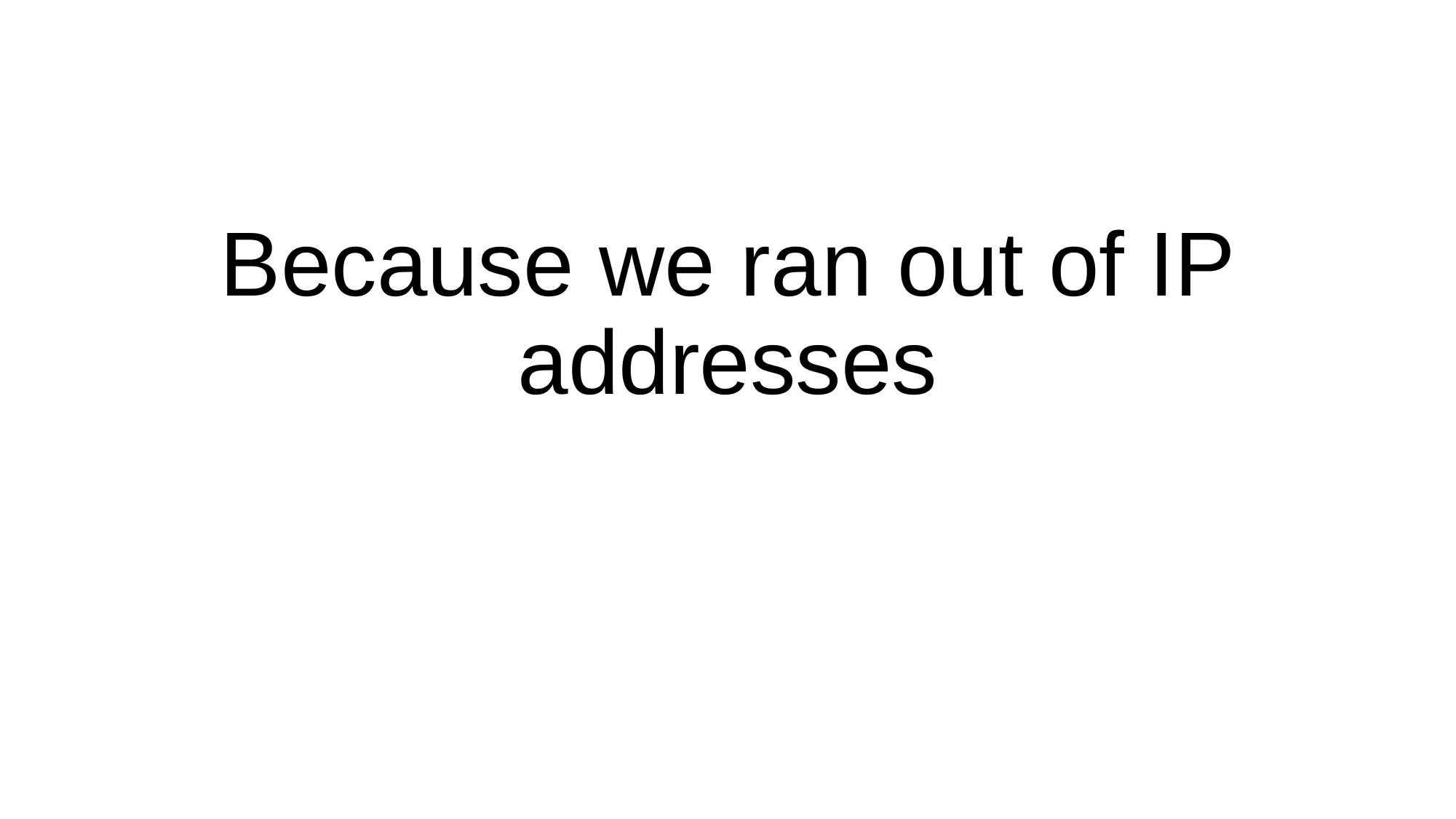

# Because we ran out of IP addresses